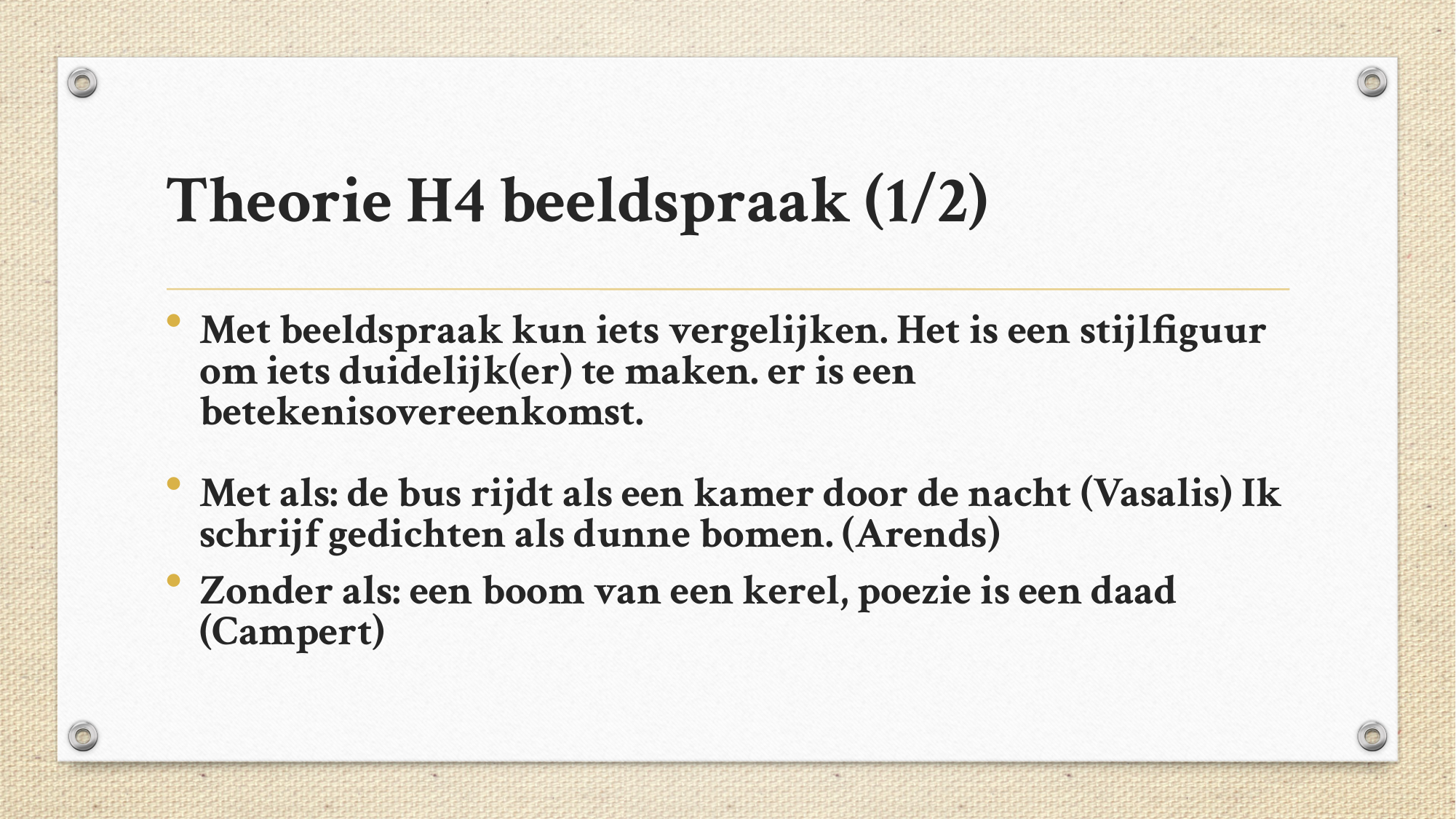

Theorie H4 beeldspraak (1/2)
Met beeldspraak kun iets vergelijken. Het is een stijlfiguur om iets duidelijk(er) te maken. er is een betekenisovereenkomst.

Met als: de bus rijdt als een kamer door de nacht (Vasalis) Ik schrijf gedichten als dunne bomen. (Arends)
Zonder als: een boom van een kerel, poezie is een daad (Campert)